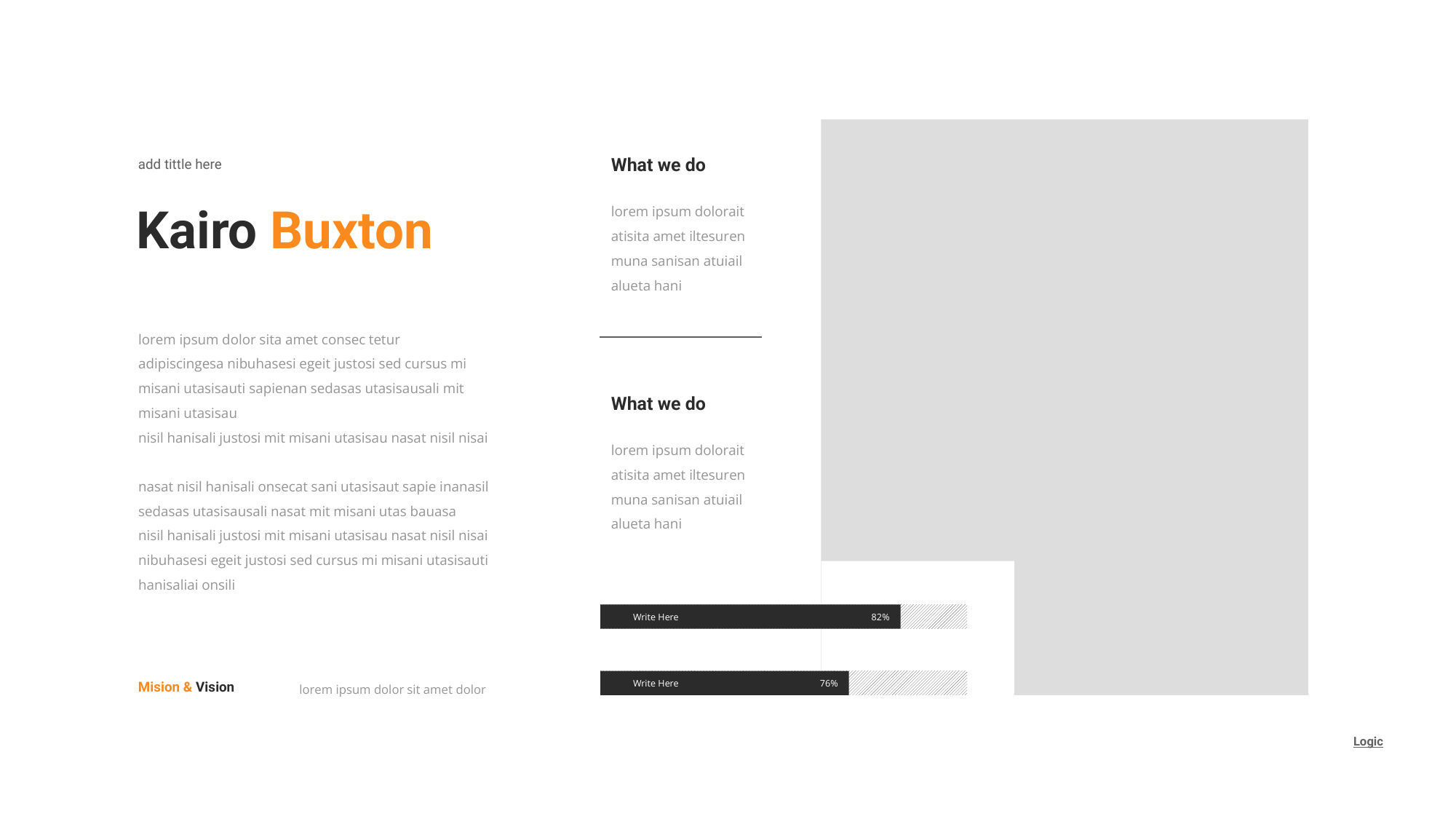

What we do
lorem ipsum dolorait atisita amet iltesuren muna sanisan atuiail alueta hani
What we do
lorem ipsum dolorait atisita amet iltesuren muna sanisan atuiail alueta hani
add tittle here
Kairo Buxton
lorem ipsum dolor sita amet consec tetur adipiscingesa nibuhasesi egeit justosi sed cursus mi misani utasisauti sapienan sedasas utasisausali mit misani utasisau
nisil hanisali justosi mit misani utasisau nasat nisil nisai

nasat nisil hanisali onsecat sani utasisaut sapie inanasil sedasas utasisausali nasat mit misani utas bauasa
nisil hanisali justosi mit misani utasisau nasat nisil nisai nibuhasesi egeit justosi sed cursus mi misani utasisauti hanisaliai onsili

76%
Write Here

82%
Write Here

lorem ipsum dolor sit amet dolor
Mision & Vision
Logic